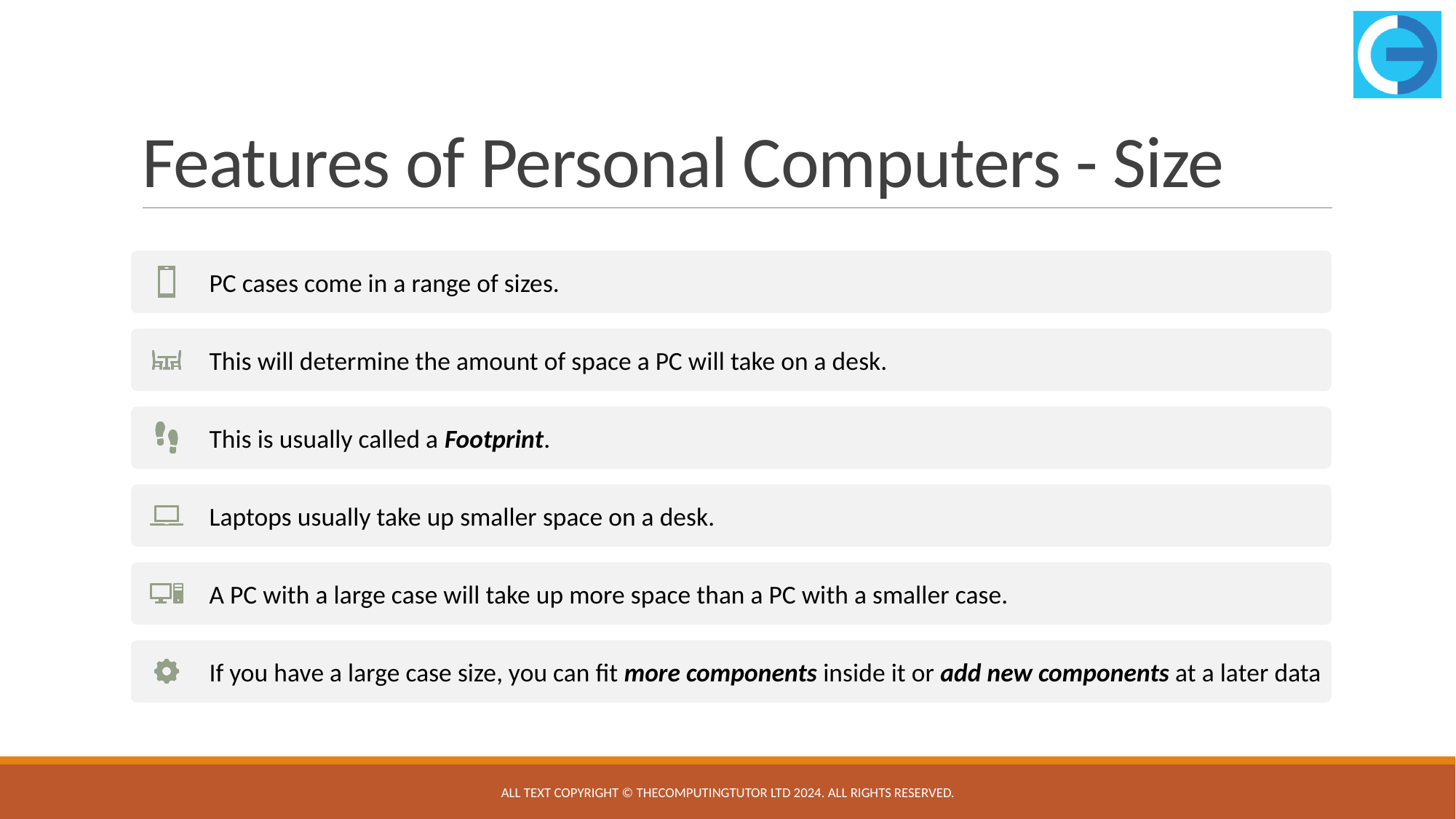

# Features of Personal Computers - Size
PC cases come in a range of sizes.
This will determine the amount of space a PC will take on a desk.
This is usually called a Footprint.
Laptops usually take up smaller space on a desk.
A PC with a large case will take up more space than a PC with a smaller case.
If you have a large case size, you can fit more components inside it or add new components at a later data
All text copyright © TheComputingTutor Ltd 2024. All rights Reserved.